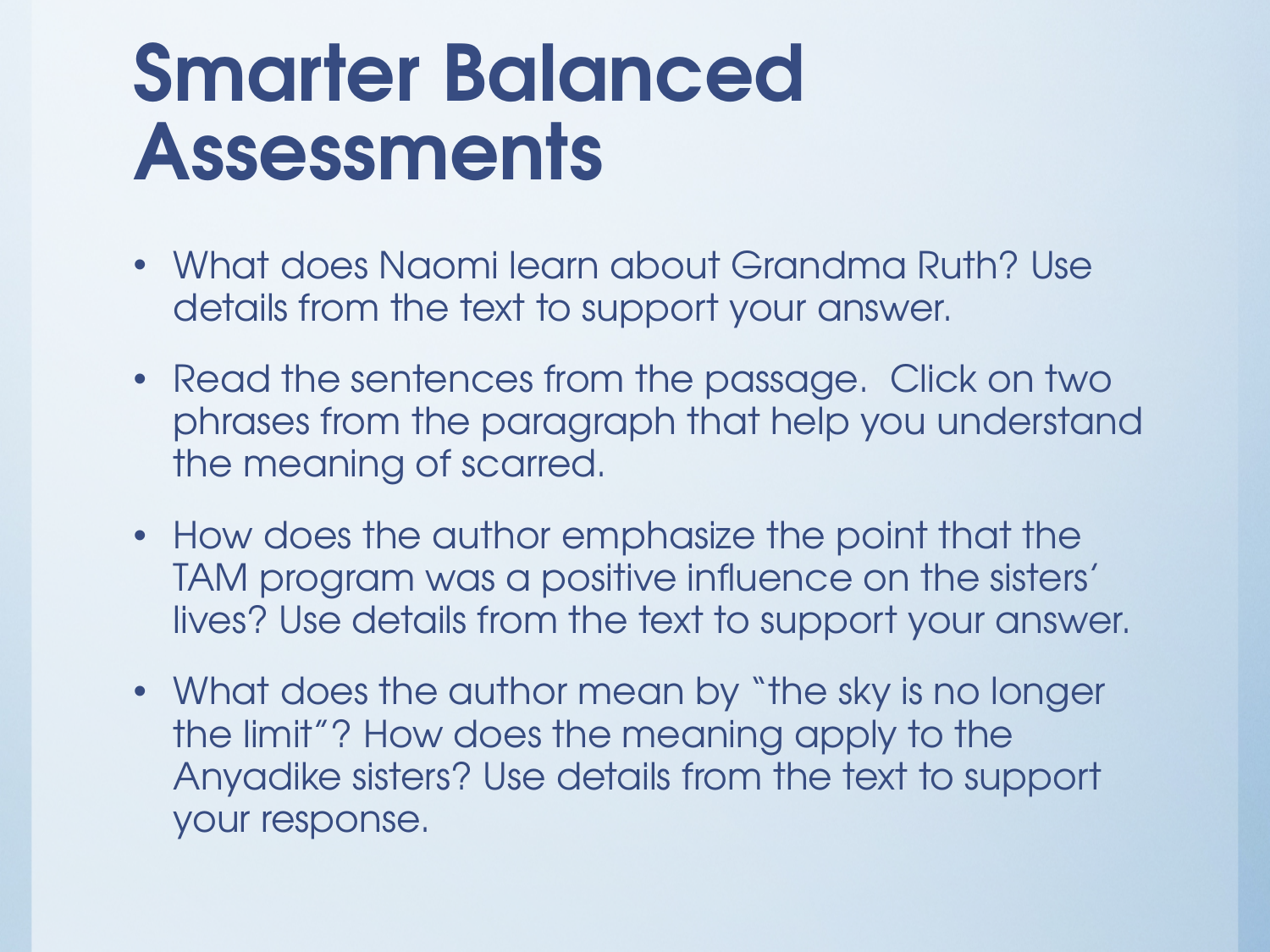

# Smarter Balanced Assessments
What does Naomi learn about Grandma Ruth? Use details from the text to support your answer.
Read the sentences from the passage.  Click on two phrases from the paragraph that help you understand the meaning of scarred.
How does the author emphasize the point that the TAM program was a positive influence on the sisters’ lives? Use details from the text to support your answer.
What does the author mean by “the sky is no longer the limit”? How does the meaning apply to the Anyadike sisters? Use details from the text to support your response.